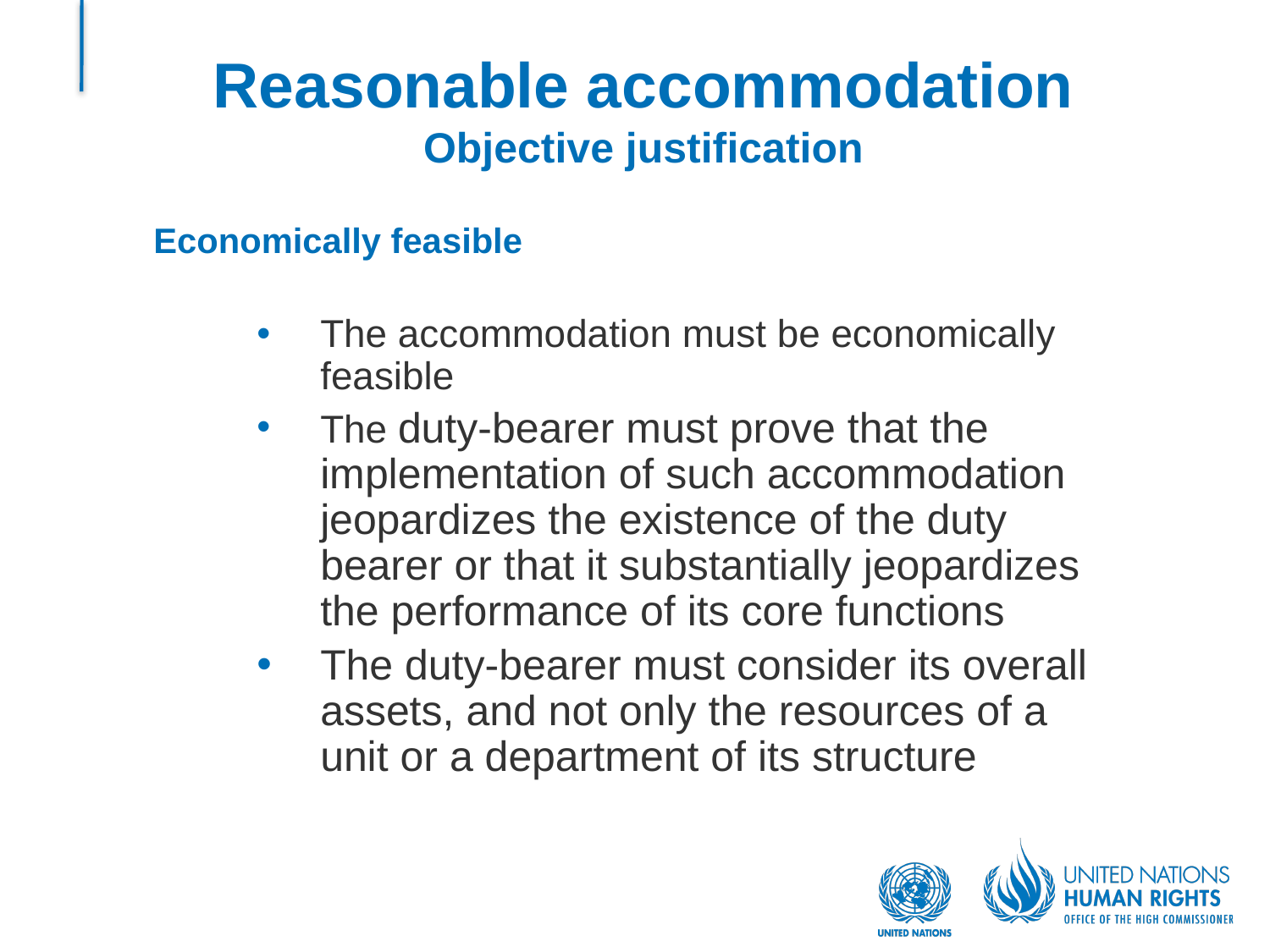

# Reasonable accommodation Objective justification
Economically feasible

The accommodation must be economically feasible
The duty-bearer must prove that the implementation of such accommodation jeopardizes the existence of the duty bearer or that it substantially jeopardizes the performance of its core functions
The duty-bearer must consider its overall assets, and not only the resources of a unit or a department of its structure